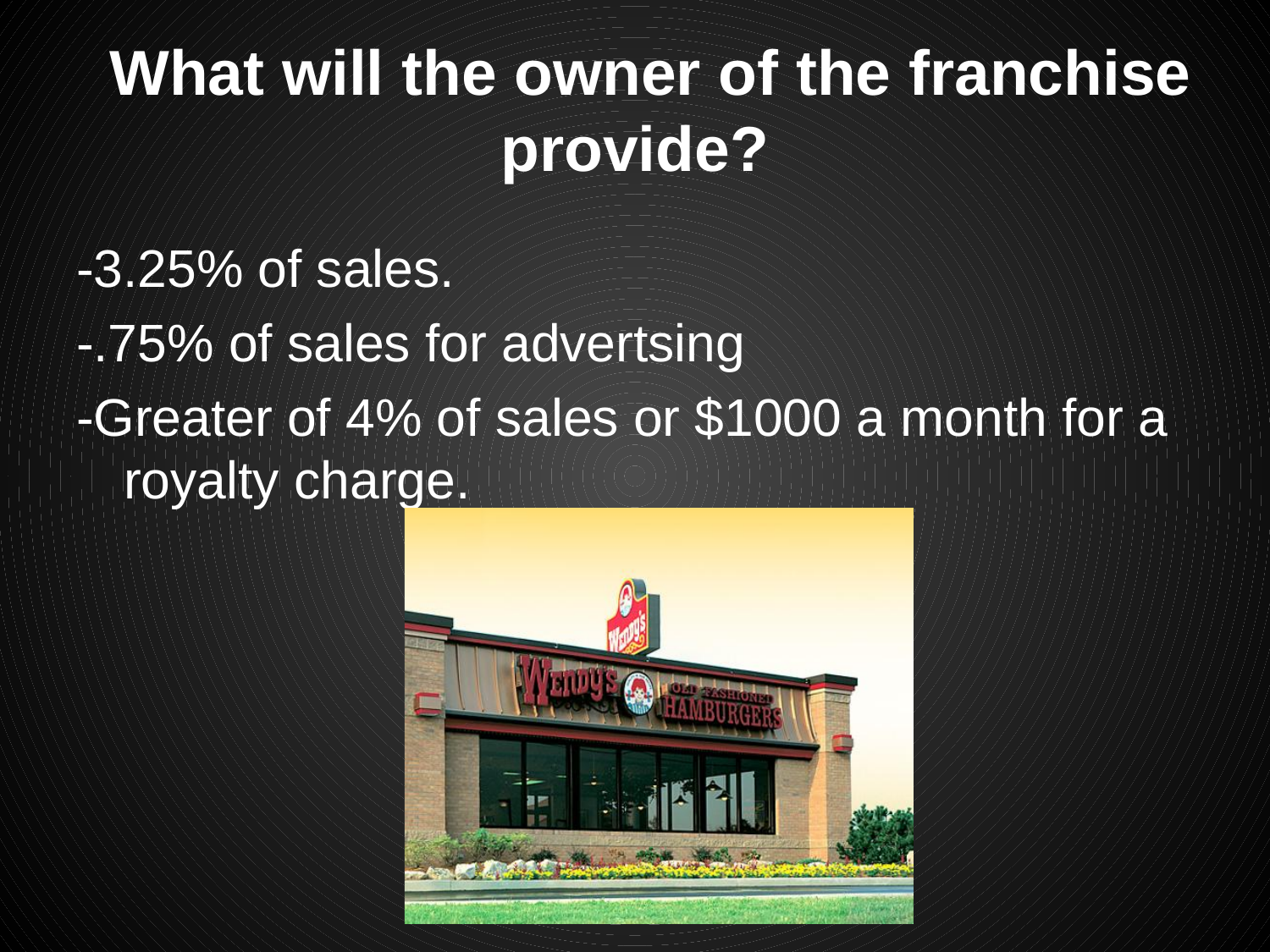

# What will the owner of the franchise provide?
-3.25% of sales.
-.75% of sales for advertsing
-Greater of 4% of sales or $1000 a month for a royalty charge.